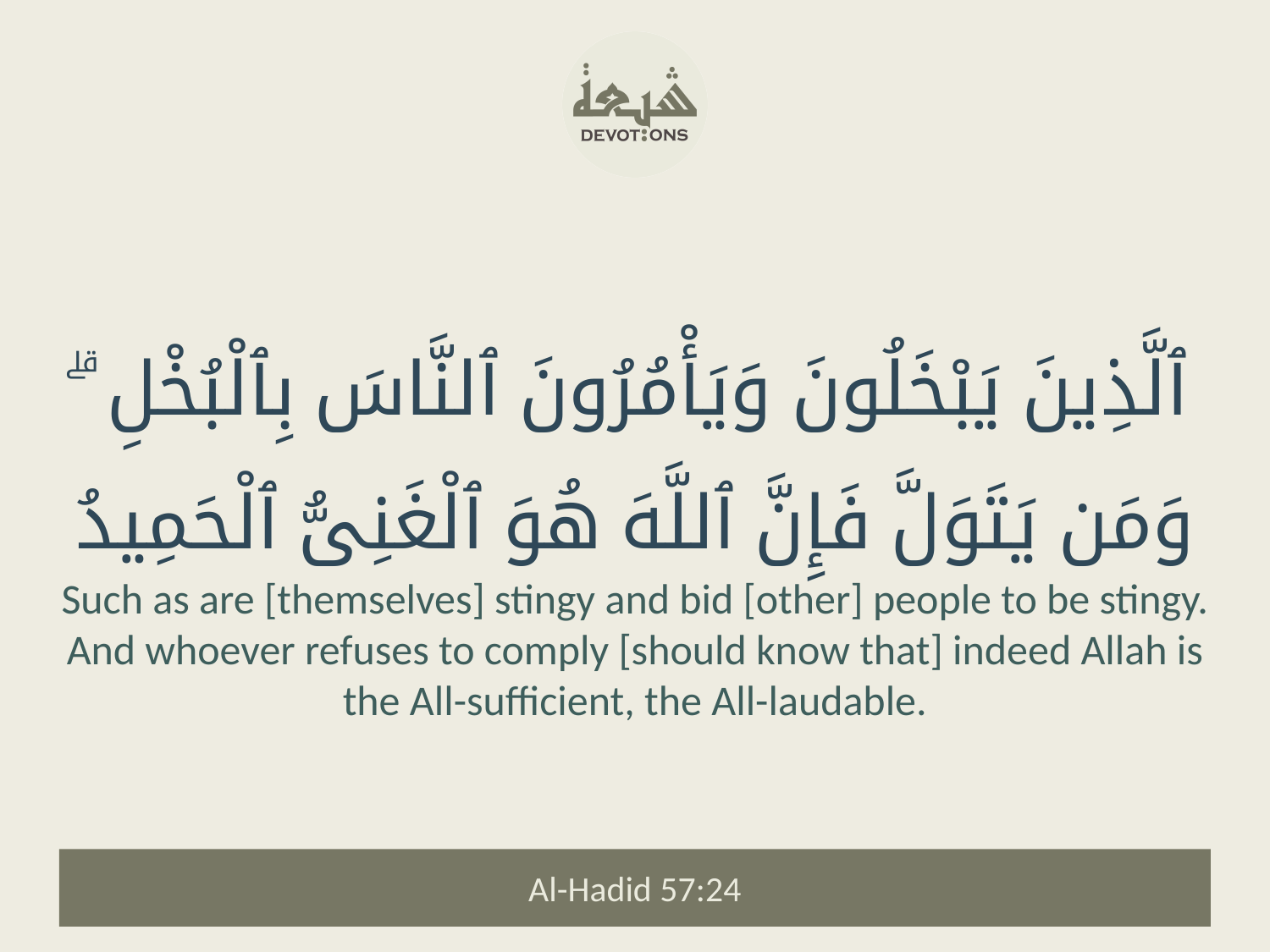

ٱلَّذِينَ يَبْخَلُونَ وَيَأْمُرُونَ ٱلنَّاسَ بِٱلْبُخْلِ ۗ وَمَن يَتَوَلَّ فَإِنَّ ٱللَّهَ هُوَ ٱلْغَنِىُّ ٱلْحَمِيدُ
Such as are [themselves] stingy and bid [other] people to be stingy. And whoever refuses to comply [should know that] indeed Allah is the All-sufficient, the All-laudable.
Al-Hadid 57:24